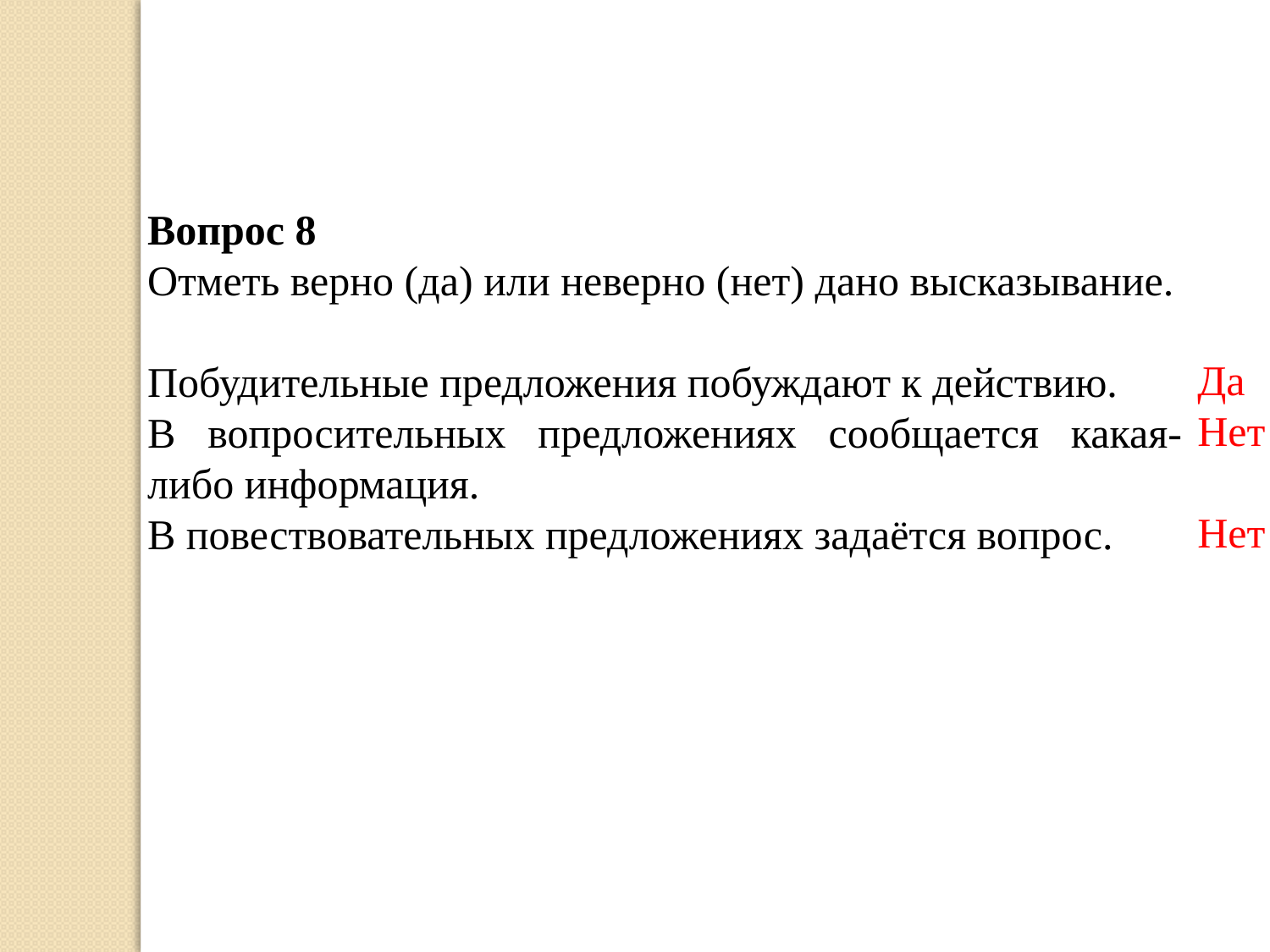

Вопрос 8
Отметь верно (да) или неверно (нет) дано высказывание.

Побудительные предложения побуждают к действию.
В вопросительных предложениях сообщается какая-либо информация.
В повествовательных предложениях задаётся вопрос.
Да
Нет

Нет